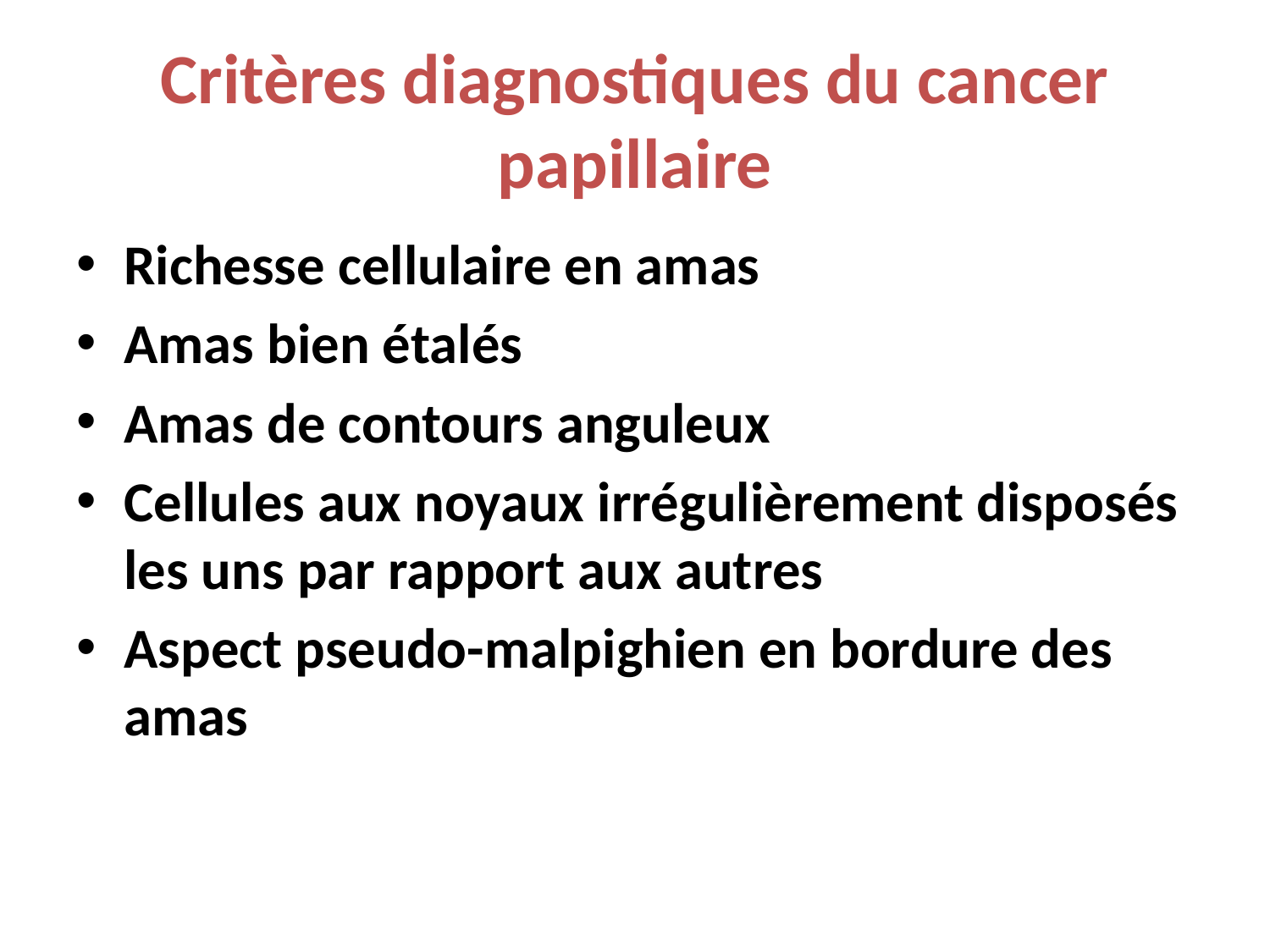

# Critères diagnostiques du cancer papillaire
Richesse cellulaire en amas
Amas bien étalés
Amas de contours anguleux
Cellules aux noyaux irrégulièrement disposés les uns par rapport aux autres
Aspect pseudo-malpighien en bordure des amas